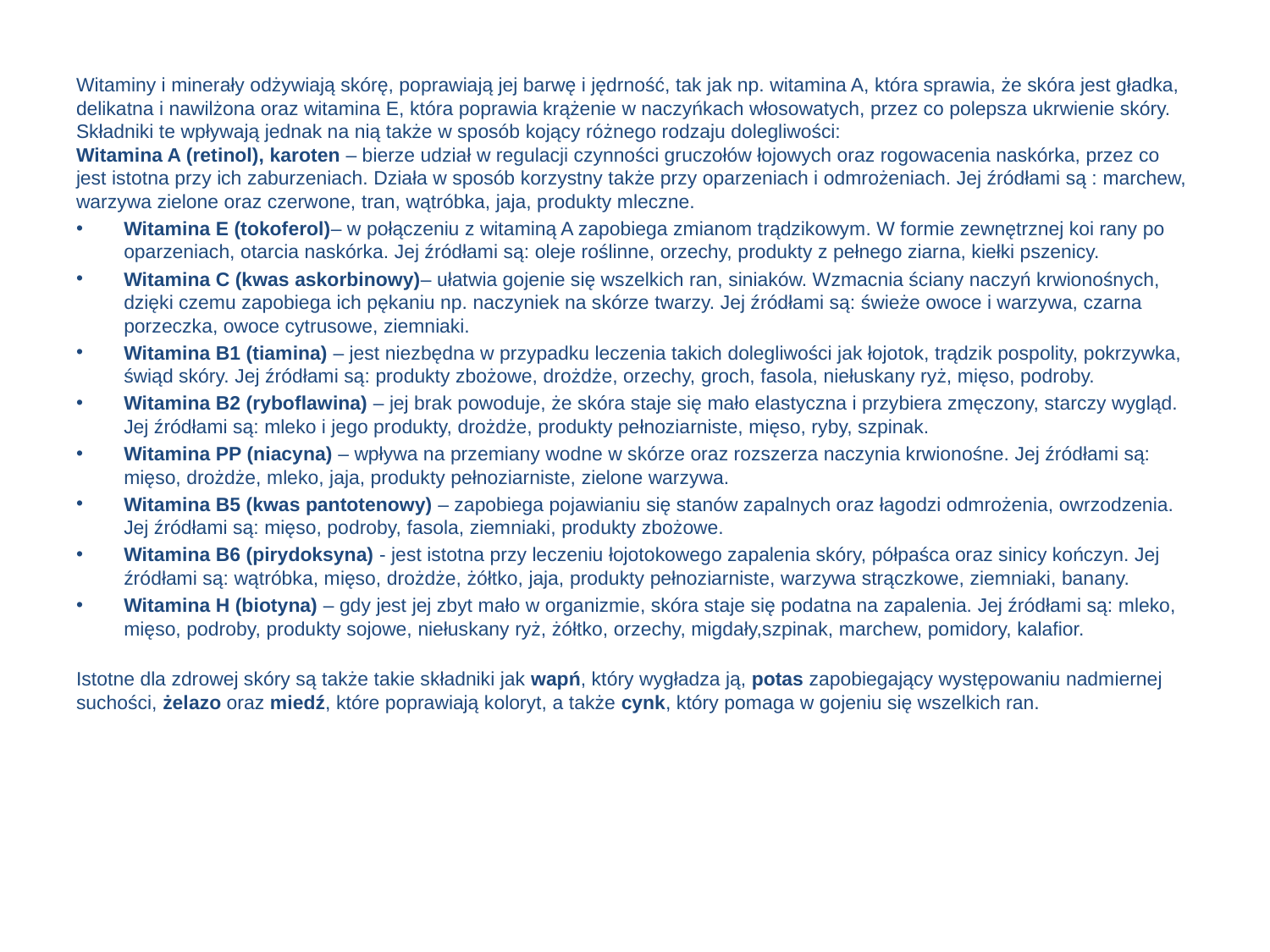

Witaminy i minerały odżywiają skórę, poprawiają jej barwę i jędrność, tak jak np. witamina A, która sprawia, że skóra jest gładka, delikatna i nawilżona oraz witamina E, która poprawia krążenie w naczyńkach włosowatych, przez co polepsza ukrwienie skóry. Składniki te wpływają jednak na nią także w sposób kojący różnego rodzaju dolegliwości:
Witamina A (retinol), karoten – bierze udział w regulacji czynności gruczołów łojowych oraz rogowacenia naskórka, przez co jest istotna przy ich zaburzeniach. Działa w sposób korzystny także przy oparzeniach i odmrożeniach. Jej źródłami są : marchew, warzywa zielone oraz czerwone, tran, wątróbka, jaja, produkty mleczne.
Witamina E (tokoferol)– w połączeniu z witaminą A zapobiega zmianom trądzikowym. W formie zewnętrznej koi rany po oparzeniach, otarcia naskórka. Jej źródłami są: oleje roślinne, orzechy, produkty z pełnego ziarna, kiełki pszenicy.
Witamina C (kwas askorbinowy)– ułatwia gojenie się wszelkich ran, siniaków. Wzmacnia ściany naczyń krwionośnych, dzięki czemu zapobiega ich pękaniu np. naczyniek na skórze twarzy. Jej źródłami są: świeże owoce i warzywa, czarna porzeczka, owoce cytrusowe, ziemniaki.
Witamina B1 (tiamina) – jest niezbędna w przypadku leczenia takich dolegliwości jak łojotok, trądzik pospolity, pokrzywka, świąd skóry. Jej źródłami są: produkty zbożowe, drożdże, orzechy, groch, fasola, niełuskany ryż, mięso, podroby.
Witamina B2 (ryboflawina) – jej brak powoduje, że skóra staje się mało elastyczna i przybiera zmęczony, starczy wygląd. Jej źródłami są: mleko i jego produkty, drożdże, produkty pełnoziarniste, mięso, ryby, szpinak.
Witamina PP (niacyna) – wpływa na przemiany wodne w skórze oraz rozszerza naczynia krwionośne. Jej źródłami są: mięso, drożdże, mleko, jaja, produkty pełnoziarniste, zielone warzywa.
Witamina B5 (kwas pantotenowy) – zapobiega pojawianiu się stanów zapalnych oraz łagodzi odmrożenia, owrzodzenia. Jej źródłami są: mięso, podroby, fasola, ziemniaki, produkty zbożowe.
Witamina B6 (pirydoksyna) - jest istotna przy leczeniu łojotokowego zapalenia skóry, półpaśca oraz sinicy kończyn. Jej źródłami są: wątróbka, mięso, drożdże, żółtko, jaja, produkty pełnoziarniste, warzywa strączkowe, ziemniaki, banany.
Witamina H (biotyna) – gdy jest jej zbyt mało w organizmie, skóra staje się podatna na zapalenia. Jej źródłami są: mleko, mięso, podroby, produkty sojowe, niełuskany ryż, żółtko, orzechy, migdały,szpinak, marchew, pomidory, kalafior.
Istotne dla zdrowej skóry są także takie składniki jak wapń, który wygładza ją, potas zapobiegający występowaniu nadmiernej suchości, żelazo oraz miedź, które poprawiają koloryt, a także cynk, który pomaga w gojeniu się wszelkich ran.